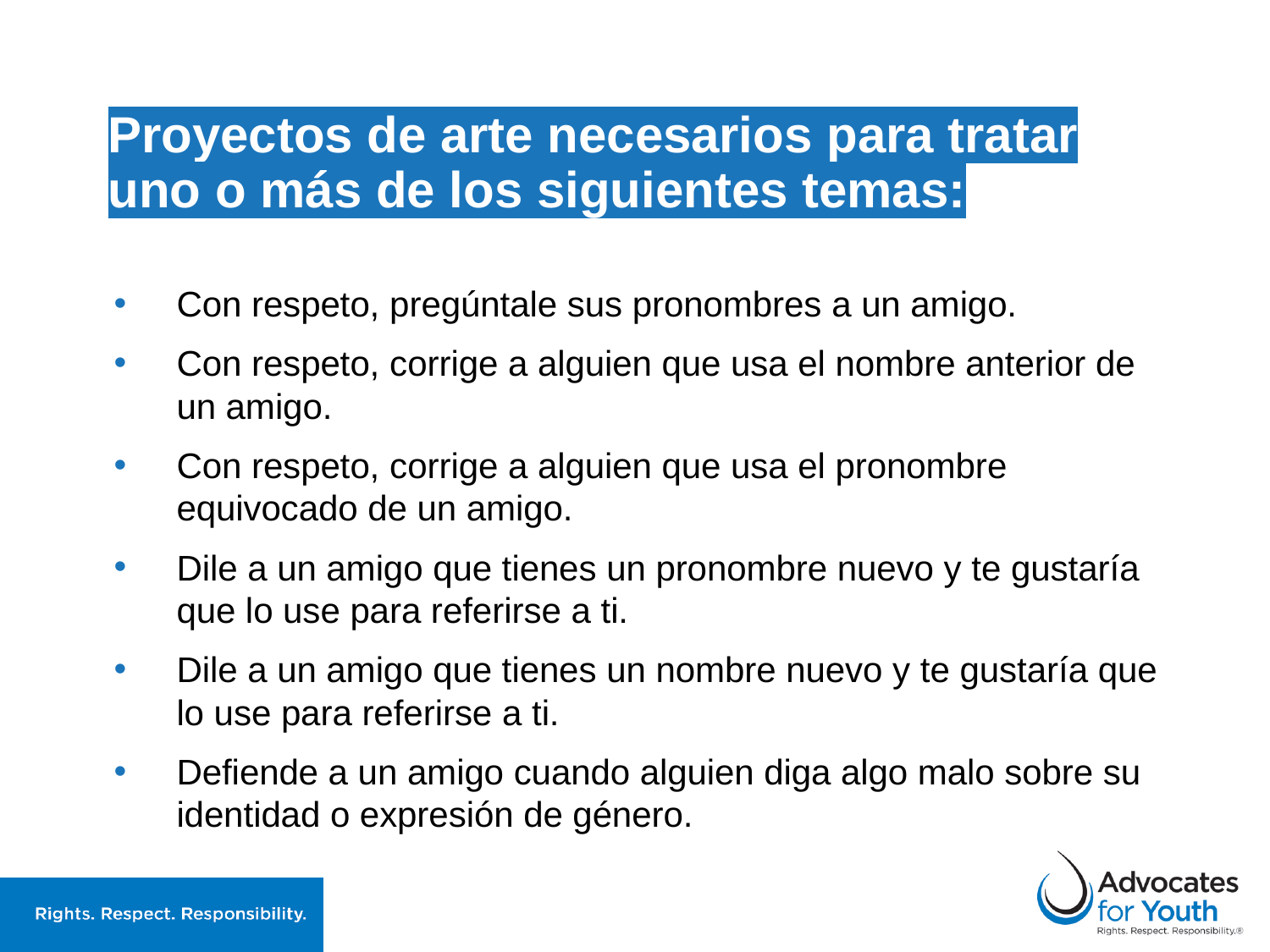

# Proyectos de arte necesarios para tratar uno o más de los siguientes temas:
Con respeto, pregúntale sus pronombres a un amigo.
Con respeto, corrige a alguien que usa el nombre anterior de un amigo.
Con respeto, corrige a alguien que usa el pronombre equivocado de un amigo.
Dile a un amigo que tienes un pronombre nuevo y te gustaría que lo use para referirse a ti.
Dile a un amigo que tienes un nombre nuevo y te gustaría que lo use para referirse a ti.
Defiende a un amigo cuando alguien diga algo malo sobre su identidad o expresión de género.